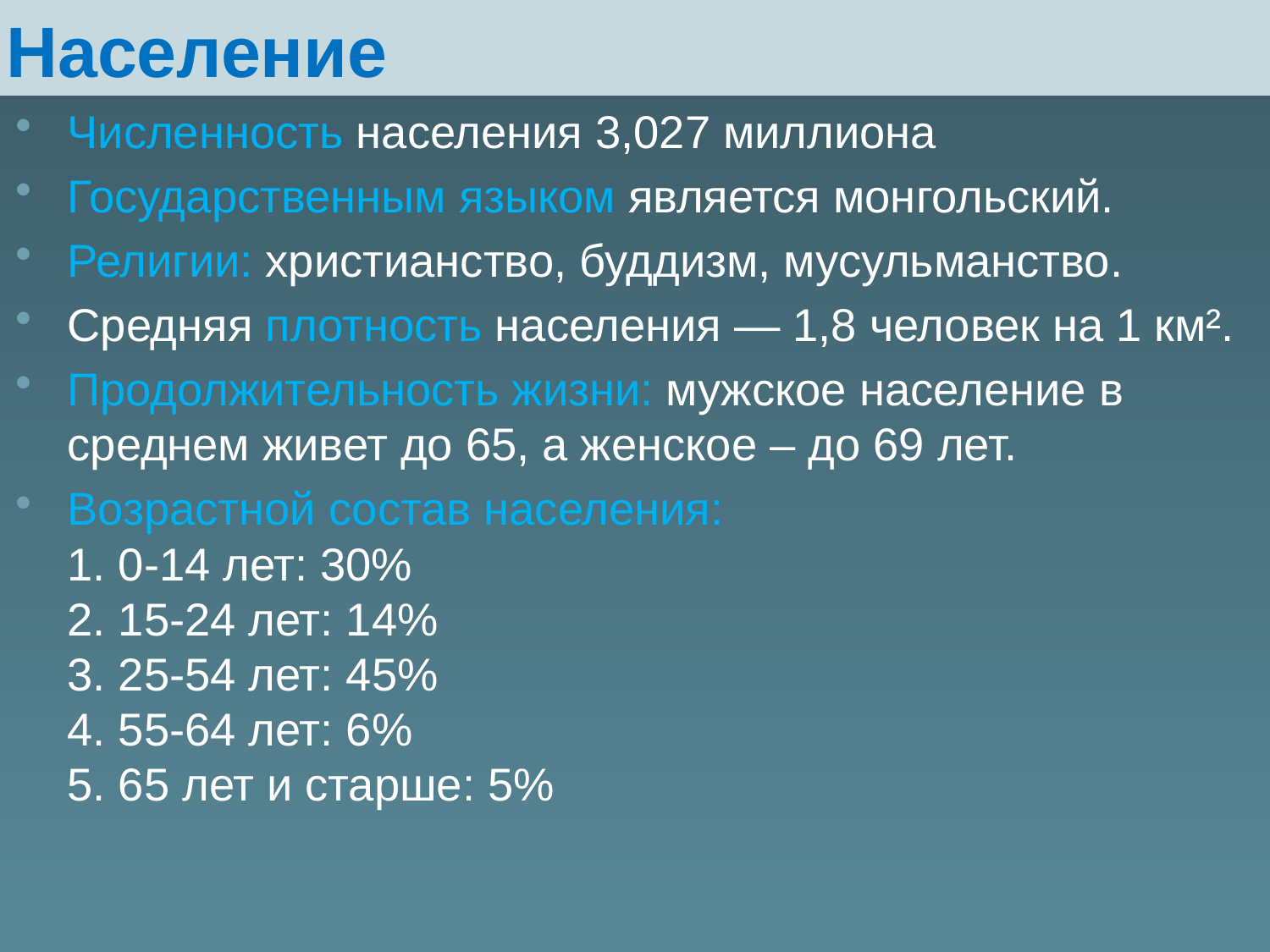

# Население
Численность населения 3,027 миллиона
Государственным языком является монгольский.
Религии: христианство, буддизм, мусульманство.
Средняя плотность населения — 1,8 человек на 1 км².
Продолжительность жизни: мужское население в среднем живет до 65, а женское – до 69 лет.
Возрастной состав населения:
1. 0-14 лет: 30%
2. 15-24 лет: 14%
3. 25-54 лет: 45%
4. 55-64 лет: 6%
5. 65 лет и старше: 5%